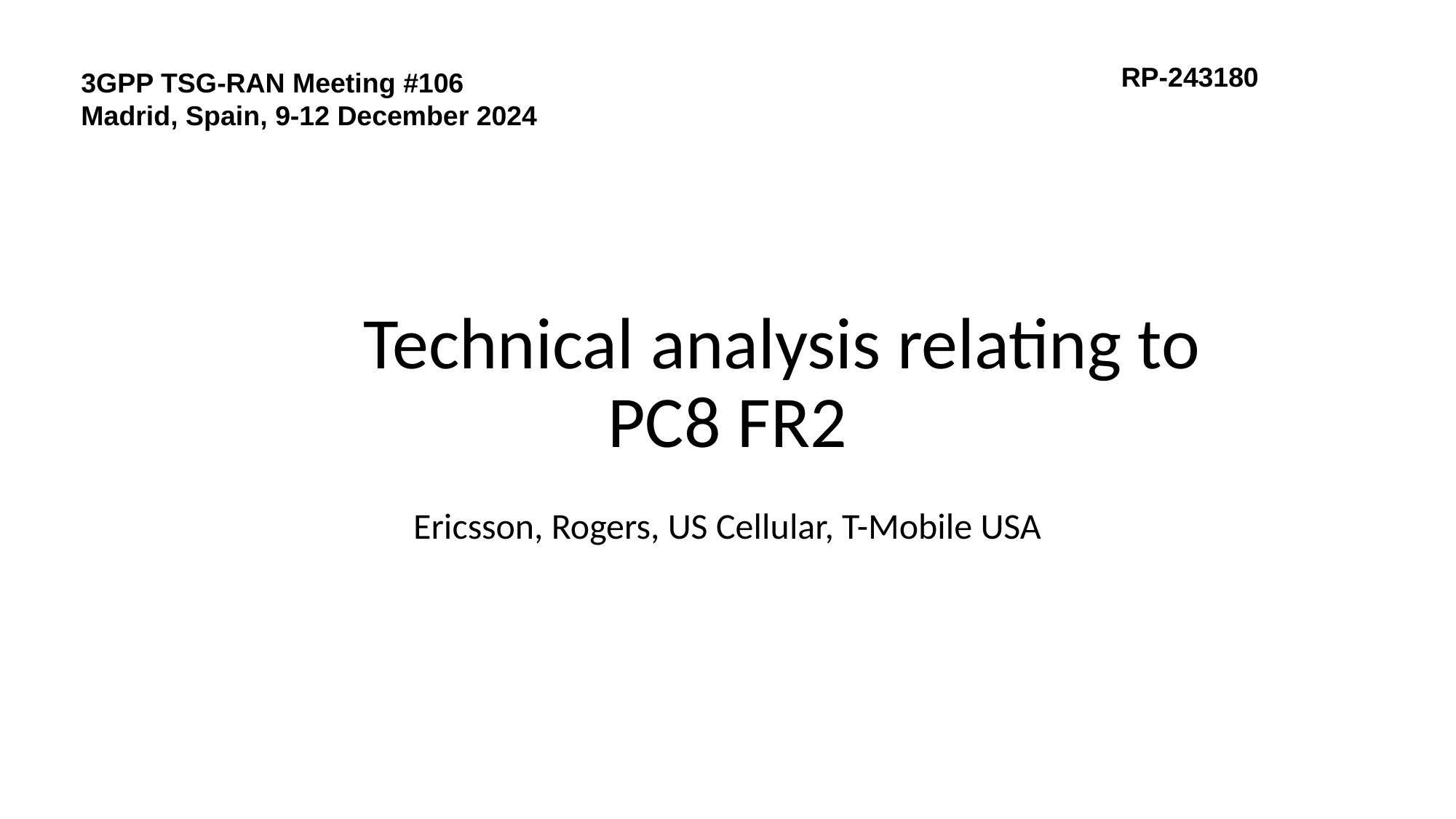

RP-243180
3GPP TSG-RAN Meeting #106
Madrid, Spain, 9-12 December 2024
# Technical analysis relating to PC8 FR2
Ericsson, Rogers, US Cellular, T-Mobile USA